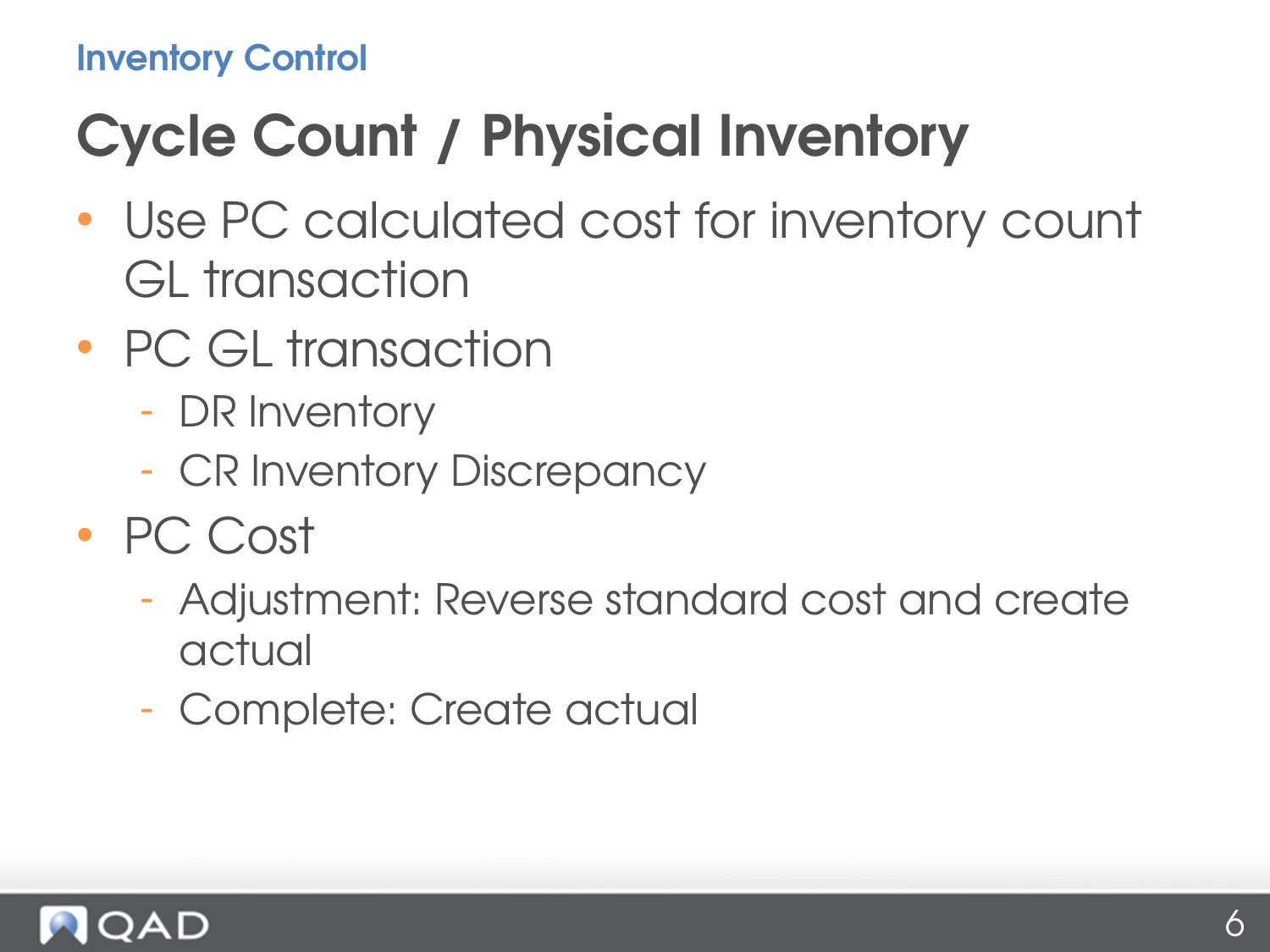

Inventory Control
# Cycle Count / Physical Inventory
Use PC calculated cost for inventory count GL transaction
PC GL transaction
DR Inventory
CR Inventory Discrepancy
PC Cost
Adjustment: Reverse standard cost and create actual
Complete: Create actual
6